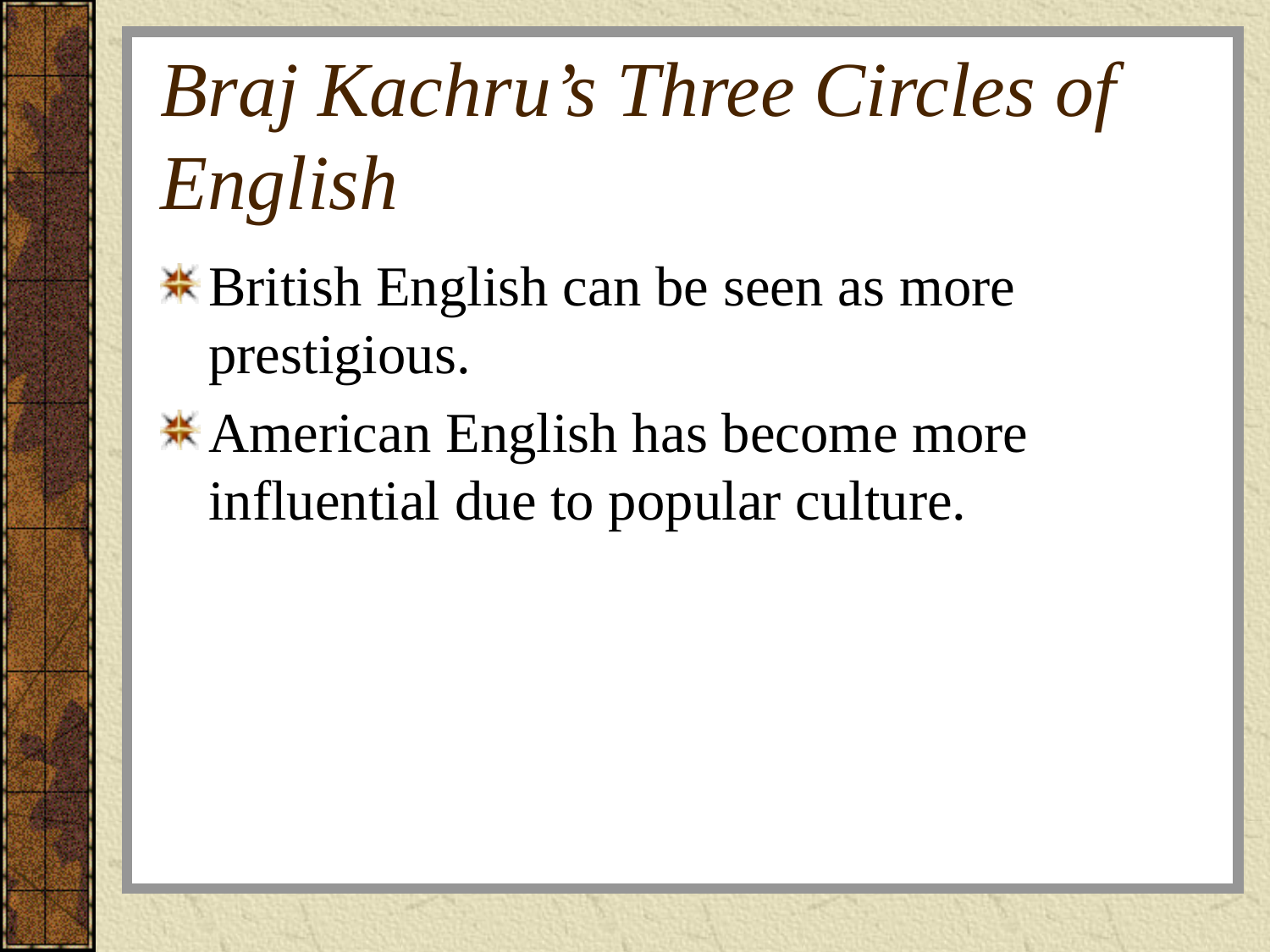

# Braj Kachru’s Three Circles of English
British English can be seen as more prestigious.
American English has become more influential due to popular culture.